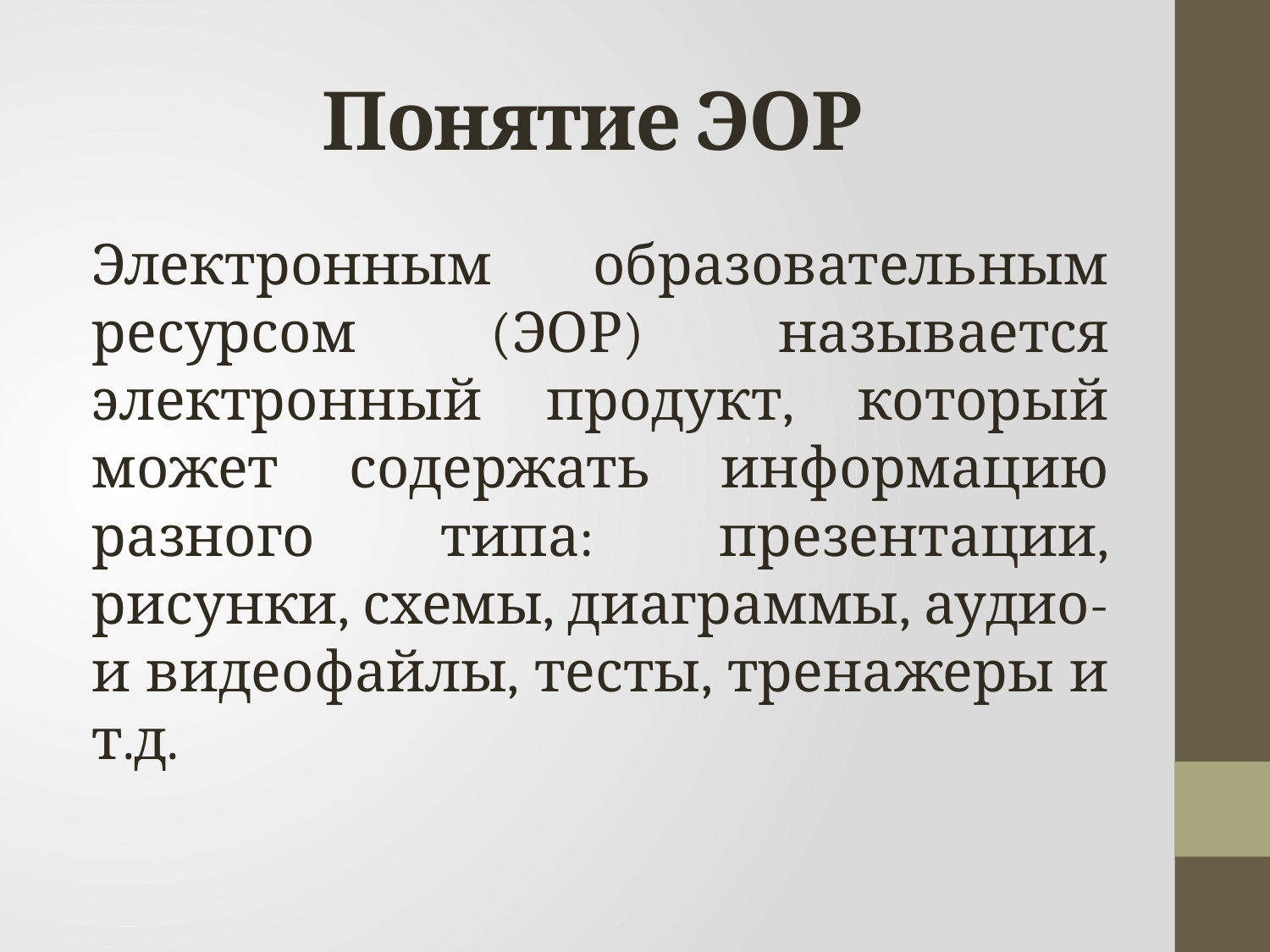

# Понятие ЭОР
Электронным образовательным ресурсом (ЭОР) называется электронный продукт, который может содержать информацию разного типа: презентации, рисунки, схемы, диаграммы, аудио- и видеофайлы, тесты, тренажеры и т.д.